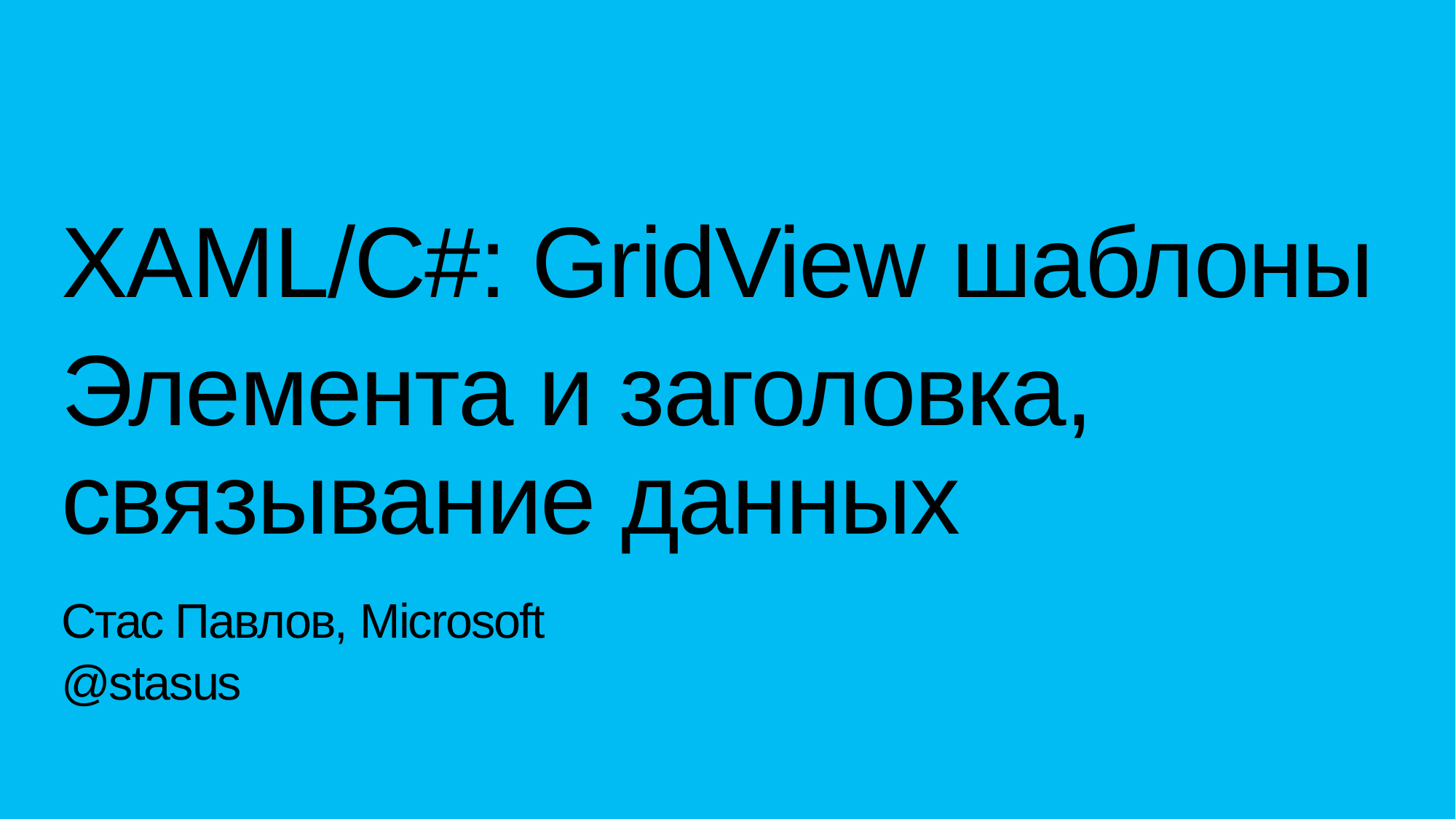

XAML/C#: GridView шаблоны
Элемента и заголовка, связывание данных
Стас Павлов, Microsoft
@stasus